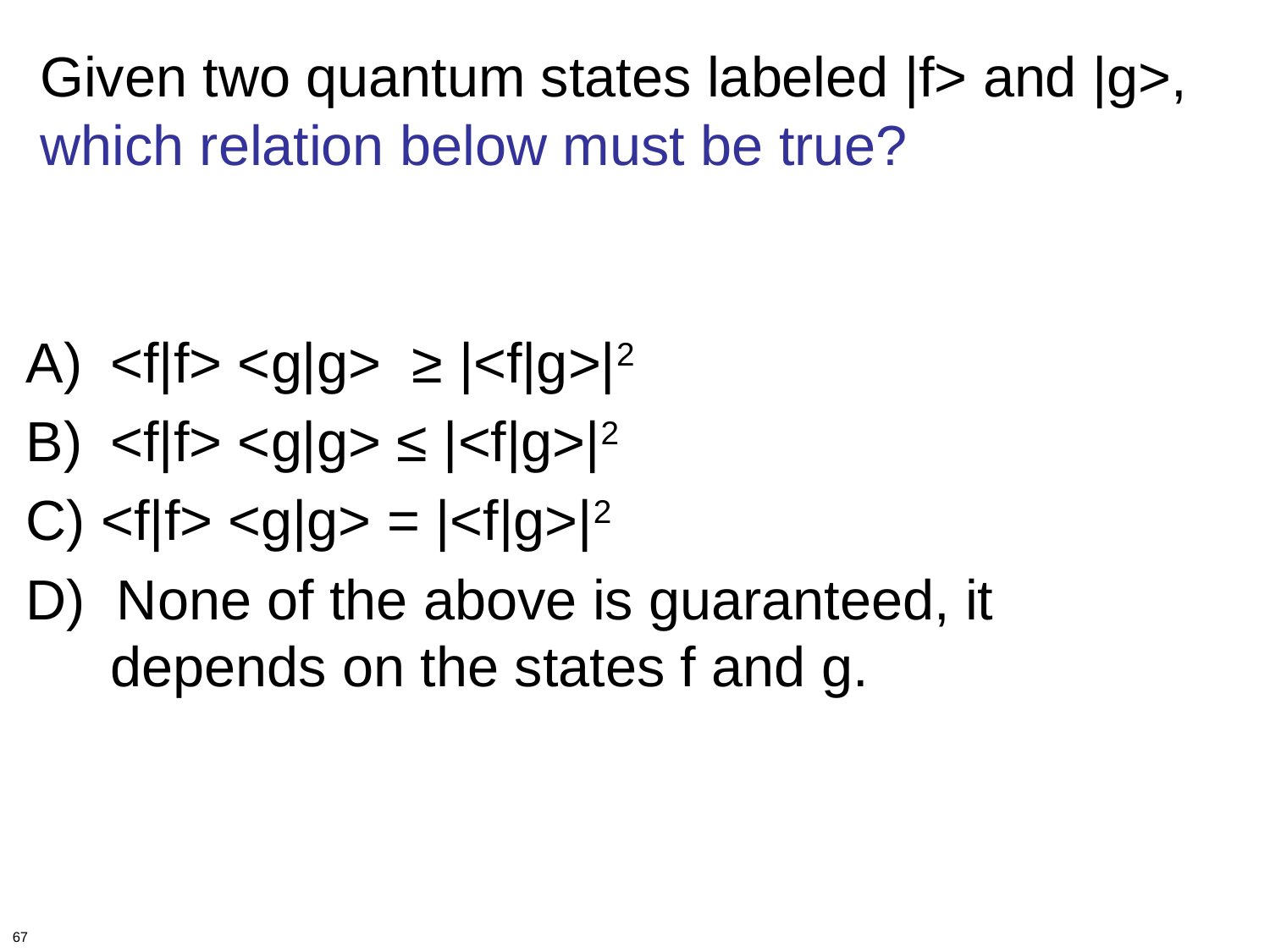

Given two quantum states labeled |f> and |g>,  which relation below must be true?
<f|f> <g|g>  ≥ |<f|g>|2
<f|f> <g|g> ≤ |<f|g>|2
C) <f|f> <g|g> = |<f|g>|2
D)  None of the above is guaranteed, it depends on the states f and g.

67